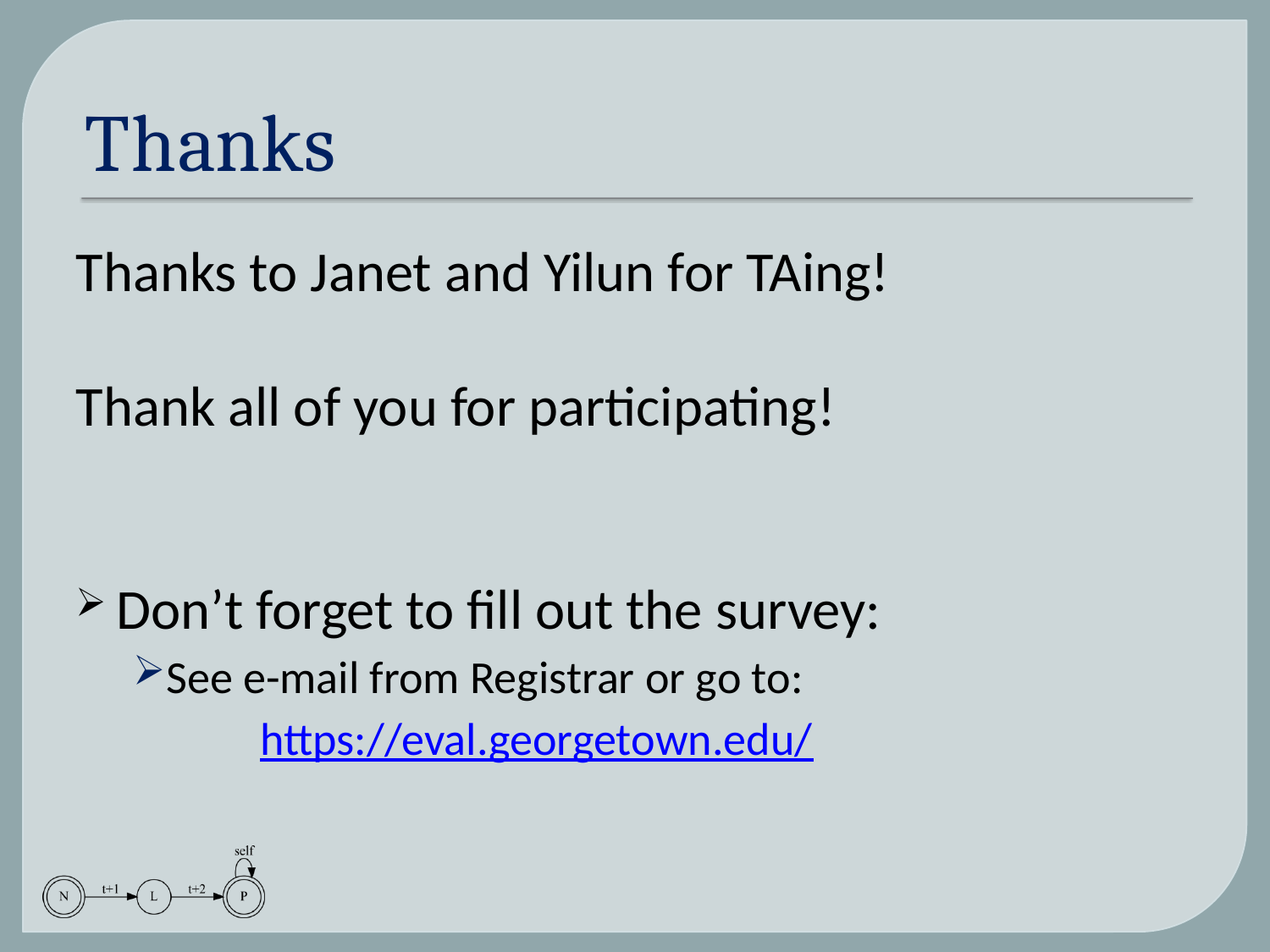

# Thanks
Thanks to Janet and Yilun for TAing!

Thank all of you for participating!

Don’t forget to fill out the survey:
See e-mail from Registrar or go to:
	https://eval.georgetown.edu/